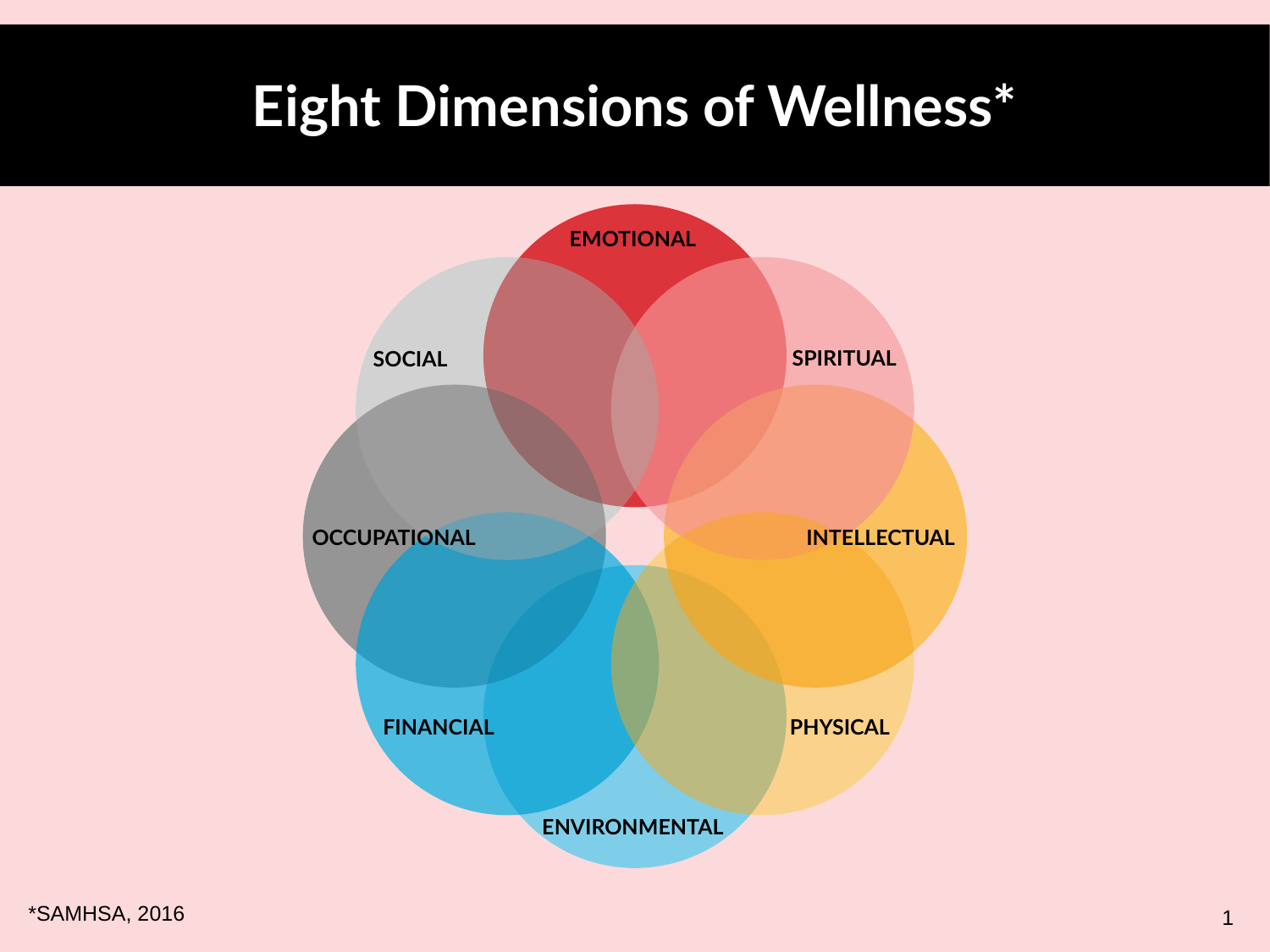

# Eight Dimensions of Wellness*

EMOTIONAL
SPIRITUAL
SOCIAL
OCCUPATIONAL
INTELLECTUAL
PHYSICAL
FINANCIAL
ENVIRONMENTAL
1
*SAMHSA, 2016